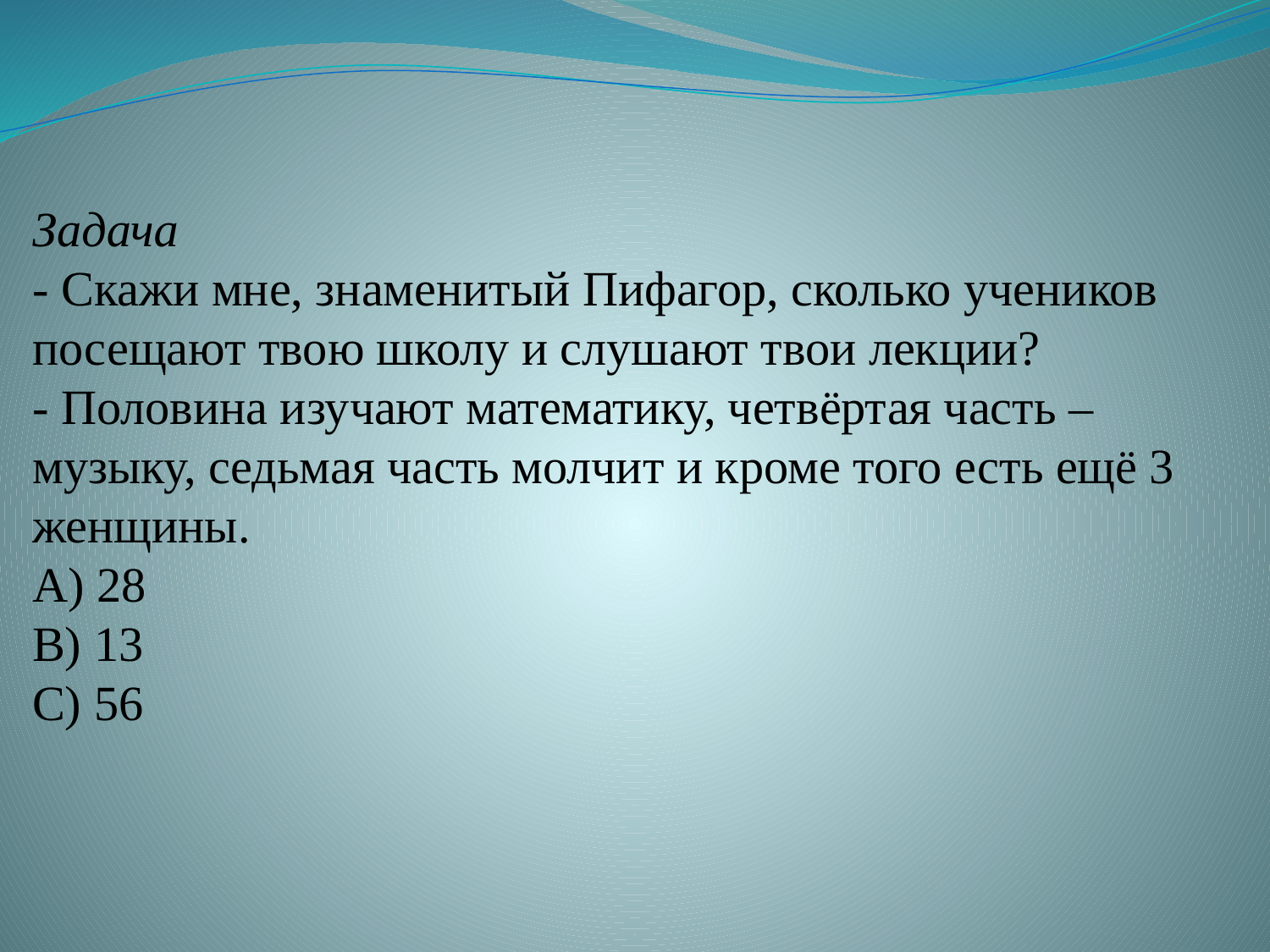

Задача
- Скажи мне, знаменитый Пифагор, сколько учеников посещают твою школу и слушают твои лекции?
- Половина изучают математику, четвёртая часть – музыку, седьмая часть молчит и кроме того есть ещё 3 женщины.
А) 28
В) 13
С) 56